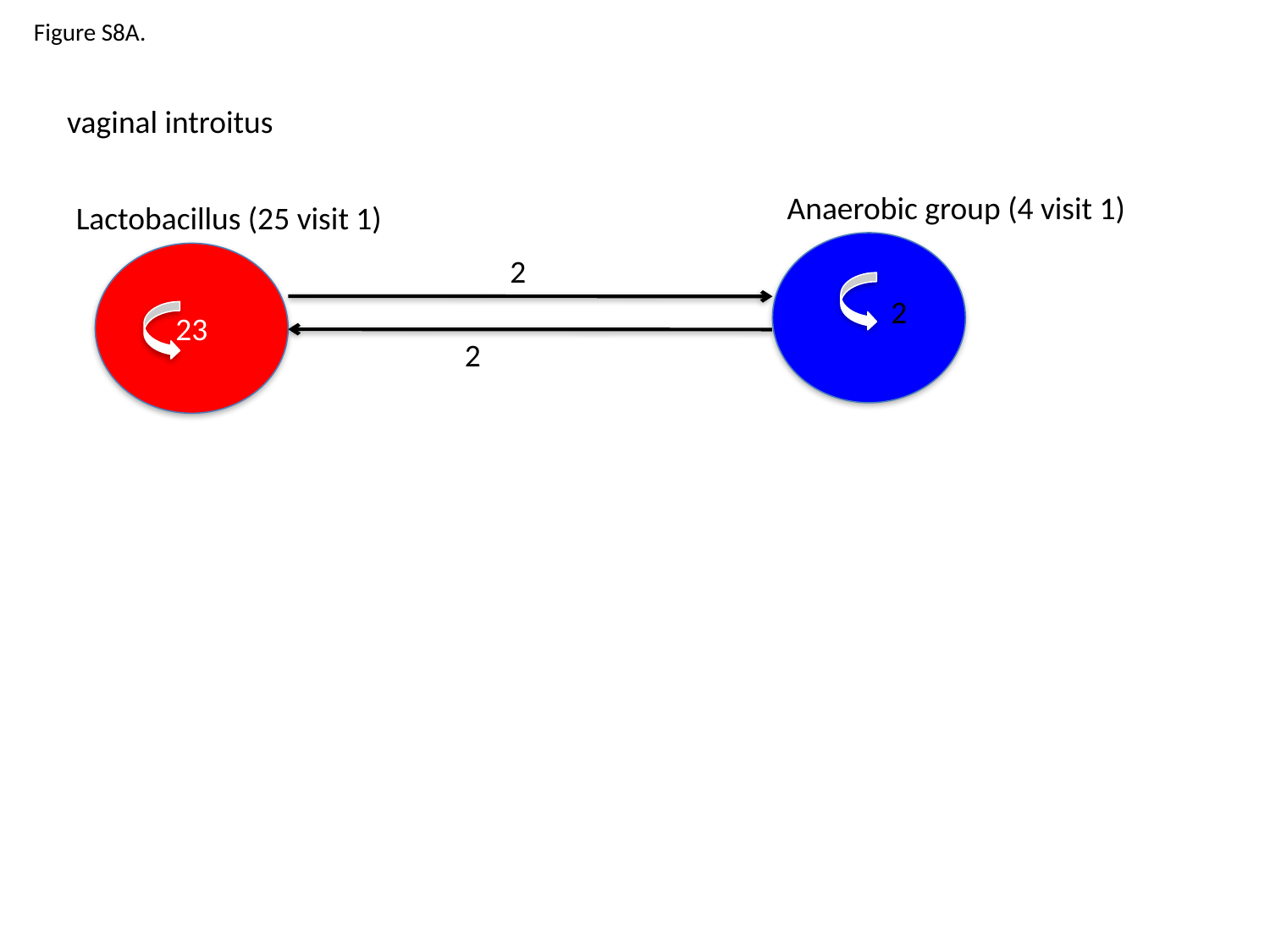

Figure S8A.
vaginal introitus
Anaerobic group (4 visit 1)
Lactobacillus (25 visit 1)

23
2

2

2